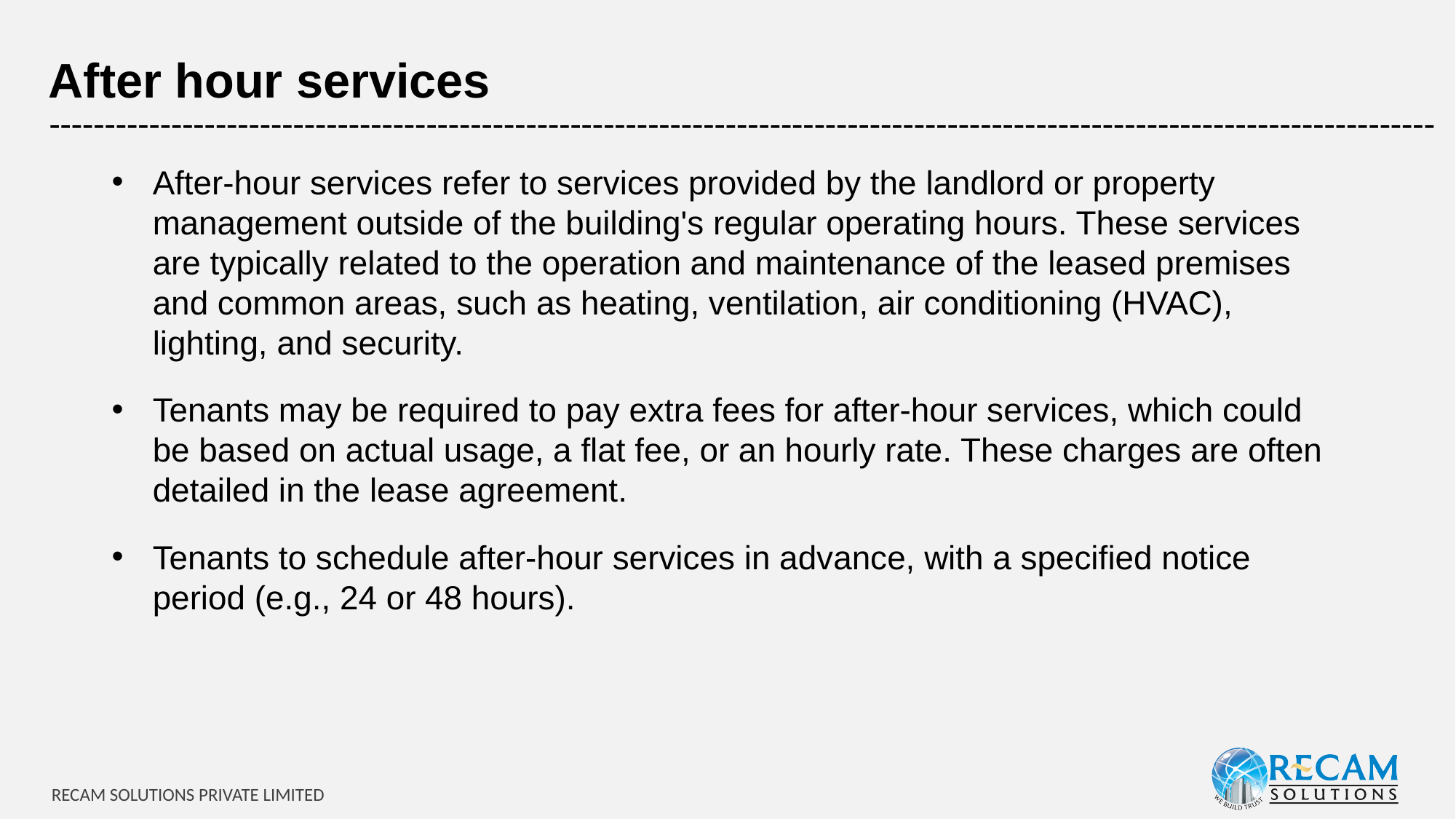

After hour services
-----------------------------------------------------------------------------------------------------------------------------
After-hour services refer to services provided by the landlord or property management outside of the building's regular operating hours. These services are typically related to the operation and maintenance of the leased premises and common areas, such as heating, ventilation, air conditioning (HVAC), lighting, and security.
Tenants may be required to pay extra fees for after-hour services, which could be based on actual usage, a flat fee, or an hourly rate. These charges are often detailed in the lease agreement.
Tenants to schedule after-hour services in advance, with a specified notice period (e.g., 24 or 48 hours).
RECAM SOLUTIONS PRIVATE LIMITED